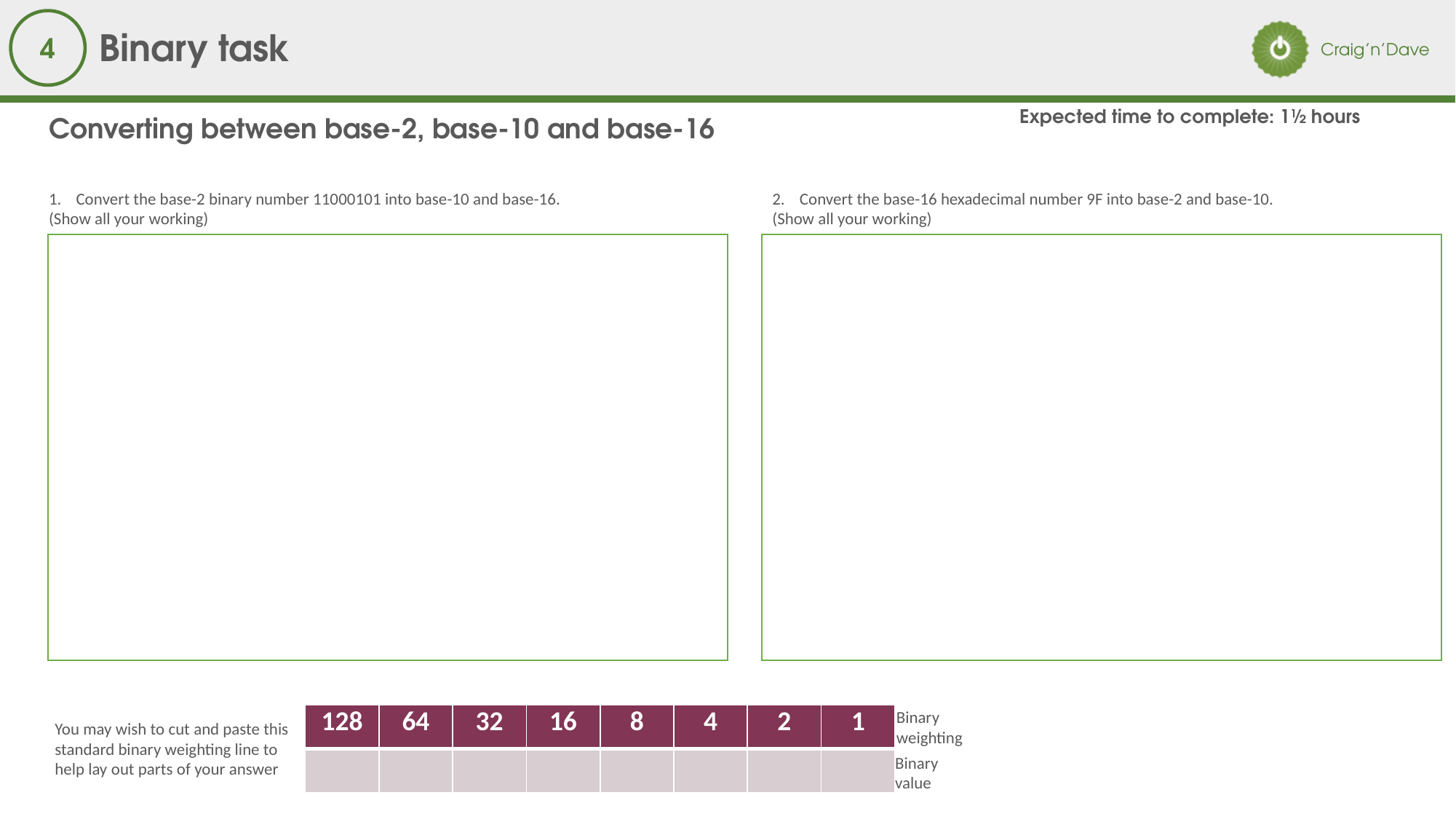

Binary task
4
Expected time to complete: 1½ hours
Converting between base-2, base-10 and base-16
Convert the base-2 binary number 11000101 into base-10 and base-16.
(Show all your working)
Convert the base-16 hexadecimal number 9F into base-2 and base-10.
(Show all your working)

Binary weighting
Binary value
| 128 | 64 | 32 | 16 | 8 | 4 | 2 | 1 |
| --- | --- | --- | --- | --- | --- | --- | --- |
|  |  |  |  |  |  |  |  |
You may wish to cut and paste this standard binary weighting line to help lay out parts of your answer